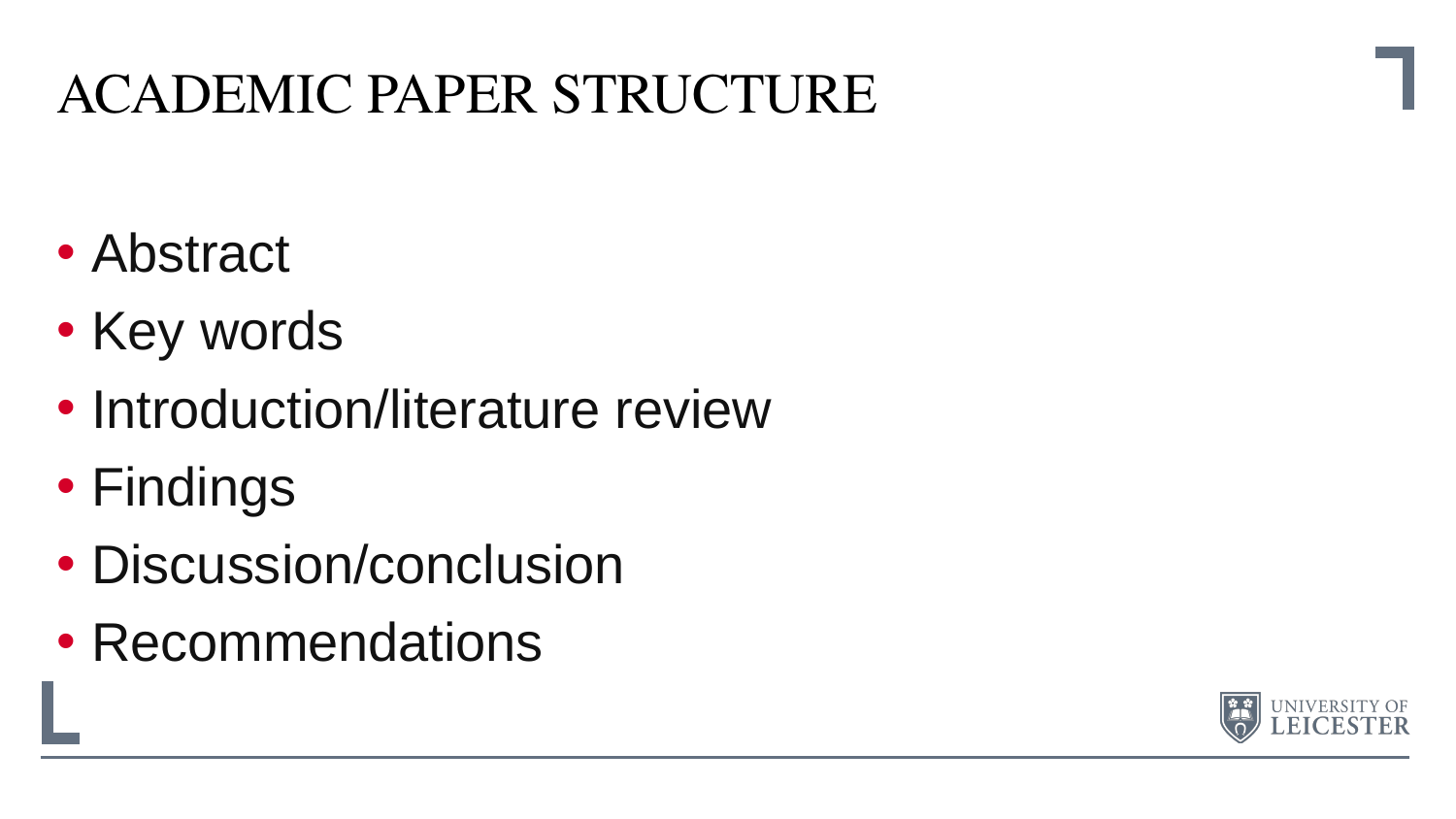

# academic paper structure
Abstract
Key words
Introduction/literature review
Findings
Discussion/conclusion
Recommendations